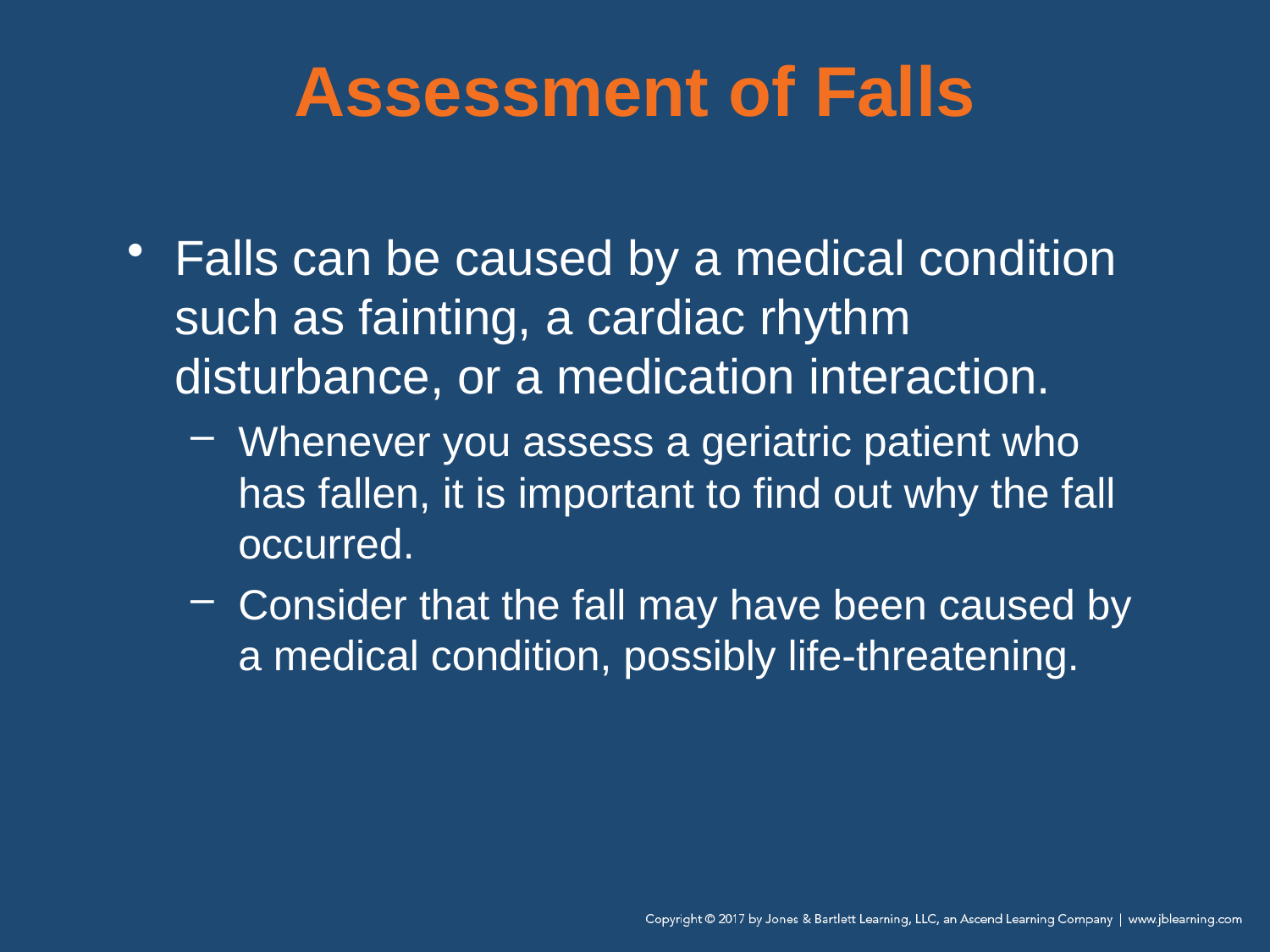

# Assessment of Falls
Falls can be caused by a medical condition such as fainting, a cardiac rhythm disturbance, or a medication interaction.
Whenever you assess a geriatric patient who has fallen, it is important to find out why the fall occurred.
Consider that the fall may have been caused by a medical condition, possibly life-threatening.